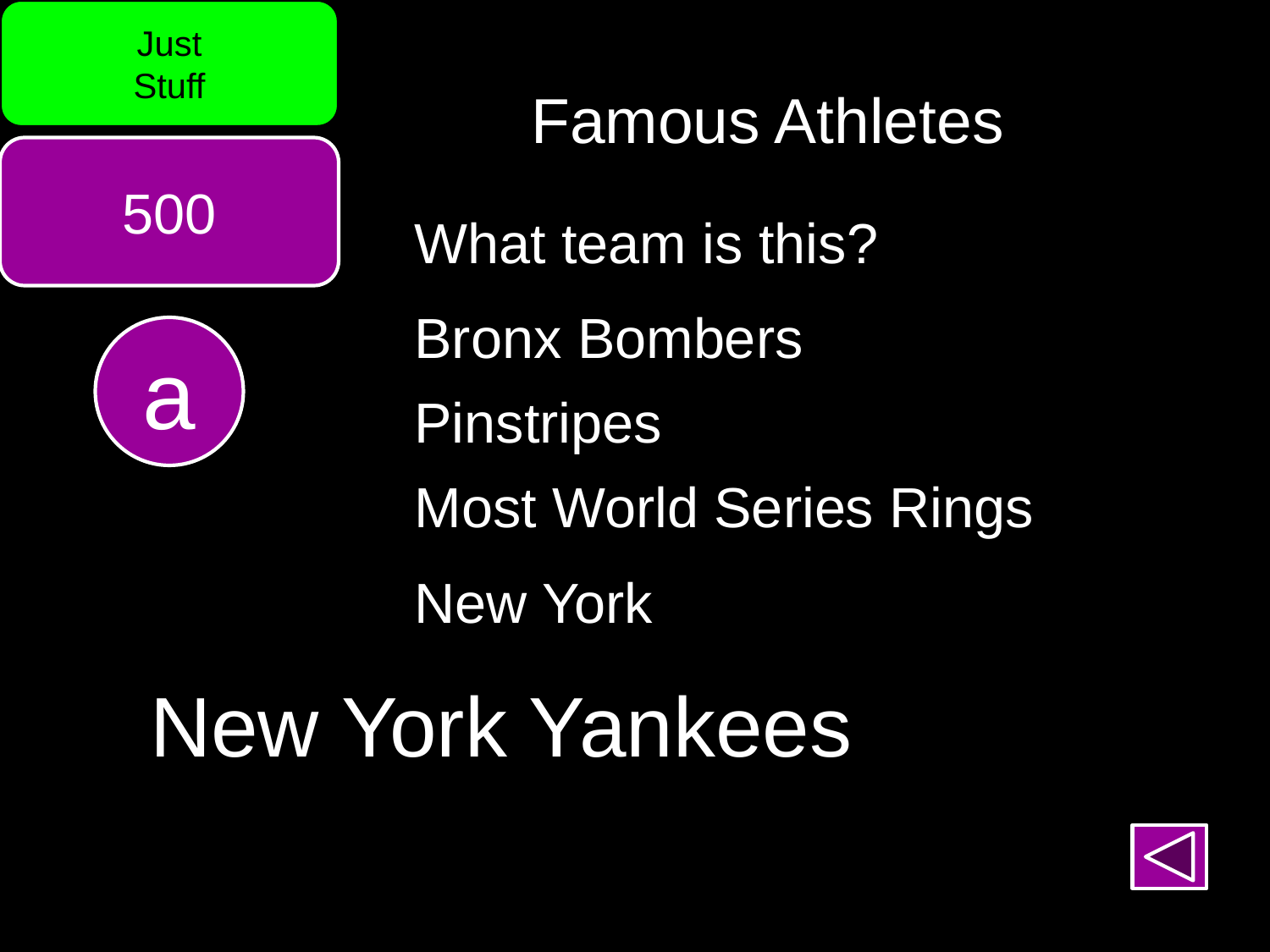

Just
Stuff
Famous Athletes
500
What team is this?
Bronx Bombers
a
Pinstripes
Most World Series Rings
New York
New York Yankees